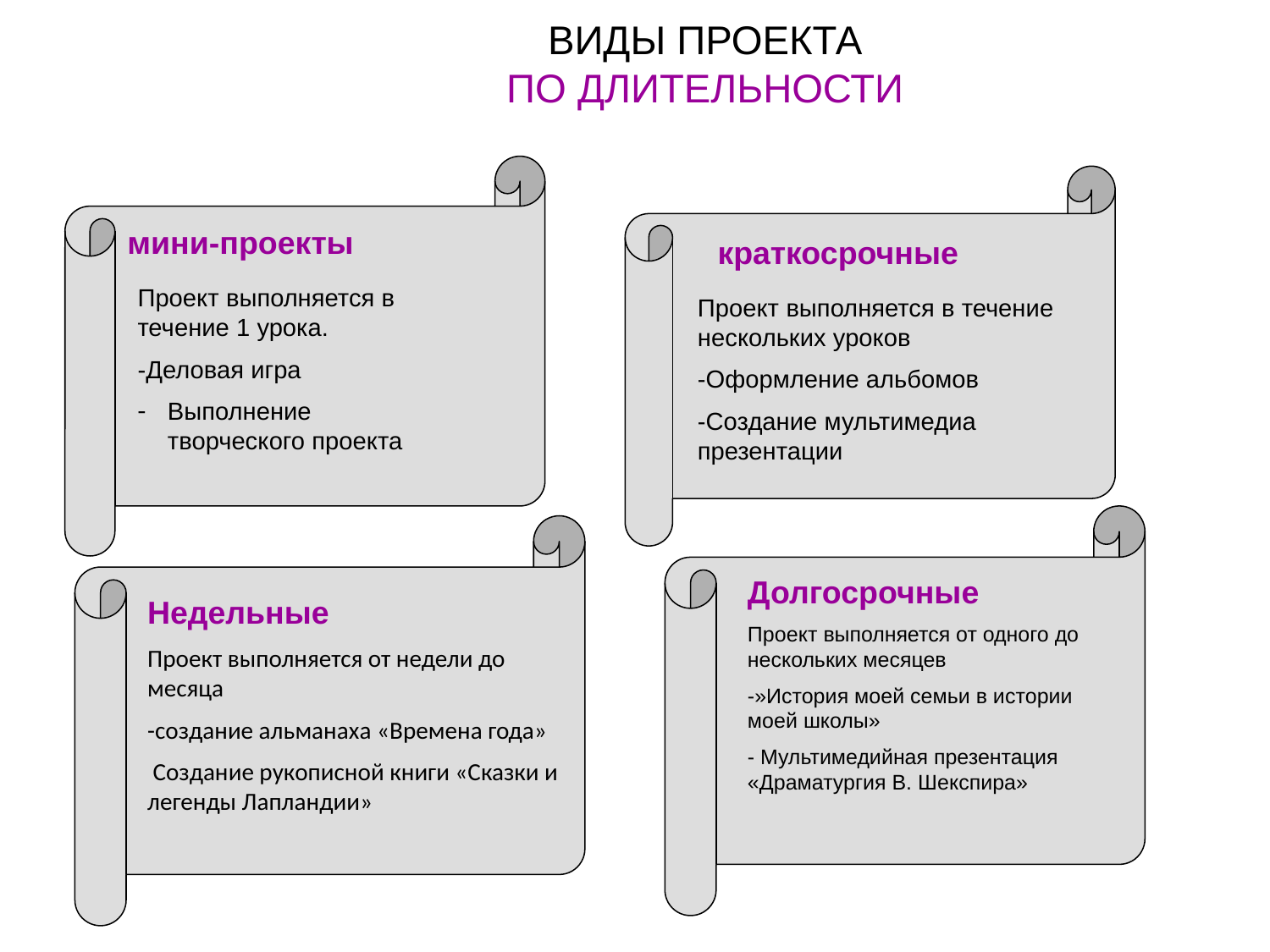

# ВИДЫ ПРОЕКТА ПО ДЛИТЕЛЬНОСТИ

мини-проекты
краткосрочные

Проект выполняется в течение 1 урока.
-Деловая игра
Выполнение творческого проекта

Проект выполняется в течение нескольких уроков
-Оформление альбомов
-Создание мультимедиа презентации

Долгосрочные
Проект выполняется от одного до нескольких месяцев
-»История моей семьи в истории моей школы»
- Мультимедийная презентация «Драматургия В. Шекспира»
Недельные
Проект выполняется от недели до месяца
-создание альманаха «Времена года»
 Создание рукописной книги «Сказки и легенды Лапландии»